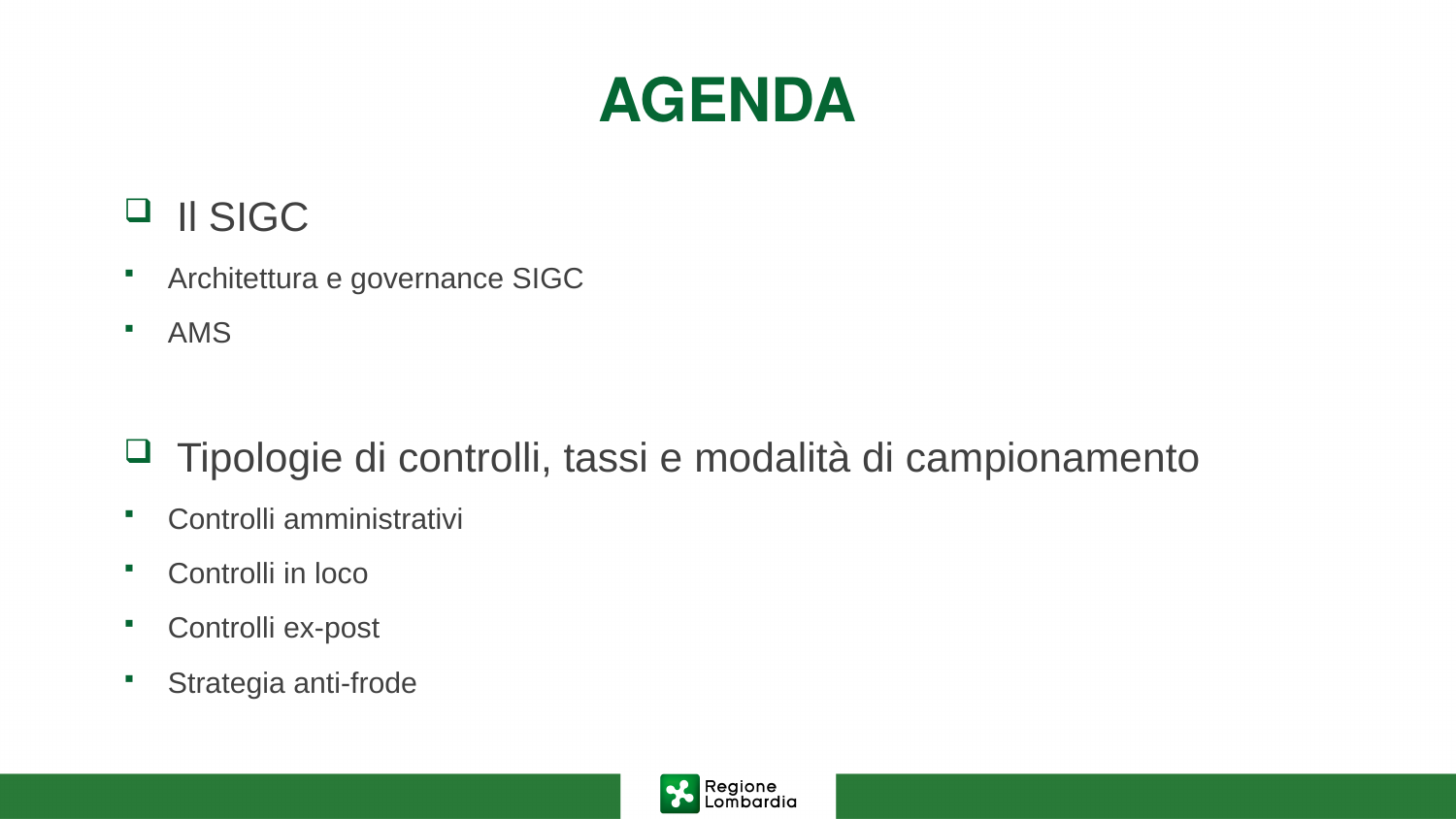

# AGENDA
Il SIGC
Architettura e governance SIGC
AMS

Tipologie di controlli, tassi e modalità di campionamento
Controlli amministrativi
Controlli in loco
Controlli ex-post
Strategia anti-frode